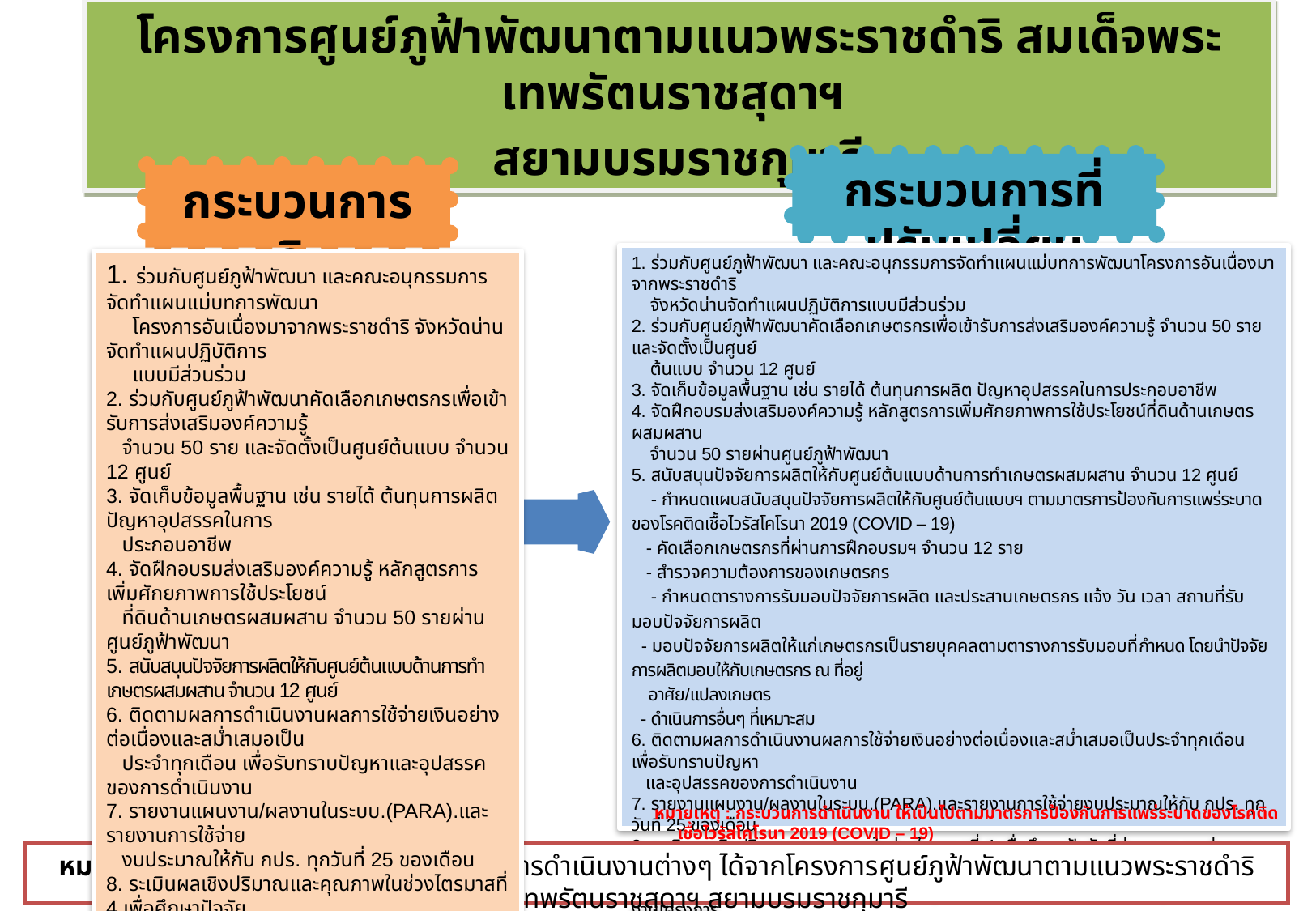

โครงการศูนย์ภูฟ้าพัฒนาตามแนวพระราชดำริ สมเด็จพระเทพรัตนราชสุดาฯ
สยามบรมราชกุมารี

กระบวนการที่ปรับเปลี่ยน
กระบวนการเดิม
1. ร่วมกับศูนย์ภูฟ้าพัฒนา และคณะอนุกรรมการจัดทำแผนแม่บทการพัฒนาโครงการอันเนื่องมาจากพระราชดำริ
    จังหวัดน่านจัดทำแผนปฏิบัติการแบบมีส่วนร่วม
2. ร่วมกับศูนย์ภูฟ้าพัฒนาคัดเลือกเกษตรกรเพื่อเข้ารับการส่งเสริมองค์ความรู้ จำนวน 50 ราย และจัดตั้งเป็นศูนย์
    ต้นแบบ จำนวน 12 ศูนย์
3. จัดเก็บข้อมูลพื้นฐาน เช่น รายได้ ต้นทุนการผลิต ปัญหาอุปสรรคในการประกอบอาชีพ
4. จัดฝึกอบรมส่งเสริมองค์ความรู้ หลักสูตรการเพิ่มศักยภาพการใช้ประโยชน์ที่ดินด้านเกษตรผสมผสาน
    จำนวน 50 รายผ่านศูนย์ภูฟ้าพัฒนา
5. สนับสนุนปัจจัยการผลิตให้กับศูนย์ต้นแบบด้านการทำเกษตรผสมผสาน จำนวน 12 ศูนย์
    - กำหนดแผนสนับสนุนปัจจัยการผลิตให้กับศูนย์ต้นแบบฯ ตามมาตรการป้องกันการแพร่ระบาดของโรคติดเชื้อไวรัสโคโรนา 2019 (COVID – 19)
   - คัดเลือกเกษตรกรที่ผ่านการฝึกอบรมฯ จำนวน 12 ราย
   - สำรวจความต้องการของเกษตรกร
    - กำหนดตารางการรับมอบปัจจัยการผลิต และประสานเกษตรกร แจ้ง วัน เวลา สถานที่รับมอบปัจจัยการผลิต
  - มอบปัจจัยการผลิตให้แก่เกษตรกรเป็นรายบุคคลตามตารางการรับมอบที่กำหนด โดยนำปัจจัยการผลิตมอบให้กับเกษตรกร ณ ที่อยู่
    อาศัย/แปลงเกษตร
  - ดำเนินการอื่นๆ ที่เหมาะสม
6. ติดตามผลการดำเนินงานผลการใช้จ่ายเงินอย่างต่อเนื่องและสม่ำเสมอเป็นประจำทุกเดือน เพื่อรับทราบปัญหา
   และอุปสรรคของการดำเนินงาน
7. รายงานแผนงาน/ผลงานในระบบ.(PARA).และรายงานการใช้จ่ายงบประมาณให้กับ กปร. ทุกวันที่ 25 ของเดือน
8. ระเมินผลเชิงปริมาณและคุณภาพในช่วงไตรมาสที่ 4 เพื่อศึกษาปัจจัยที่ส่งผลกระทบต่อการดำเนินงานโครงการ/
    และเกษตรกรที่ได้รับการฝึกอบรมนำความรู้ไปใช้ประโยชน์และการจัดทำเล่มสรุปผลการดำเนินงานโครงการ
9. เอกสารเผยแพร่ประชาสัมพันธ์ข้อมูลข่าวสารงานโครงการ/ผลสำเร็จของ
  เกษตรกรในช่องทางต่างๆ เช่นสื่อออนไลน์ เอกสาร เป็นต้น
10. พัฒนาศักยภาพเกษตรกร/เจ้าหน้าที่

1. ร่วมกับศูนย์ภูฟ้าพัฒนา และคณะอนุกรรมการจัดทำแผนแม่บทการพัฒนา
     โครงการอันเนื่องมาจากพระราชดำริ จังหวัดน่านจัดทำแผนปฏิบัติการ
     แบบมีส่วนร่วม
2. ร่วมกับศูนย์ภูฟ้าพัฒนาคัดเลือกเกษตรกรเพื่อเข้ารับการส่งเสริมองค์ความรู้
   จำนวน 50 ราย และจัดตั้งเป็นศูนย์ต้นแบบ จำนวน 12 ศูนย์
3. จัดเก็บข้อมูลพื้นฐาน เช่น รายได้ ต้นทุนการผลิต ปัญหาอุปสรรคในการ
   ประกอบอาชีพ
4. จัดฝึกอบรมส่งเสริมองค์ความรู้ หลักสูตรการเพิ่มศักยภาพการใช้ประโยชน์
   ที่ดินด้านเกษตรผสมผสาน จำนวน 50 รายผ่านศูนย์ภูฟ้าพัฒนา
5. สนับสนุนปัจจัยการผลิตให้กับศูนย์ต้นแบบด้านการทำเกษตรผสมผสาน จำนวน 12 ศูนย์
6. ติดตามผลการดำเนินงานผลการใช้จ่ายเงินอย่างต่อเนื่องและสม่ำเสมอเป็น
   ประจำทุกเดือน เพื่อรับทราบปัญหาและอุปสรรคของการดำเนินงาน
7. รายงานแผนงาน/ผลงานในระบบ.(PARA).และรายงานการใช้จ่าย
   งบประมาณให้กับ กปร. ทุกวันที่ 25 ของเดือน
8. ระเมินผลเชิงปริมาณและคุณภาพในช่วงไตรมาสที่ 4 เพื่อศึกษาปัจจัย
   ที่ส่งผลกระทบต่อการดำเนินงานโครงการ/และเกษตรกรที่ได้รับการ
   ฝึกอบรมนำความรู้ไปใช้ประโยชน์และการจัดทำเล่มสรุปผลการดำเนินงาน
   โครงการ
9. เอกสารเผยแพร่ประชาสัมพันธ์ข้อมูลข่าวสารงานโครงการ/ผลสำเร็จของ
  เกษตรกรในช่องทางต่างๆ เช่นสื่อออนไลน์ เอกสาร เป็นต้น
10. พัฒนาศักยภาพเกษตรกร/เจ้าหน้าที่

หมายเหตุ : กระบวนการดำเนินงาน ให้เป็นไปตามมาตรการป้องกันการแพร่ระบาดของโรคติดเชื้อไวรัสโคโรนา 2019 (COVID – 19)
หมายเหตุ สามารถศึกษารายละเอียดและวิธีการดำเนินงานต่างๆ ได้จากโครงการศูนย์ภูฟ้าพัฒนาตามแนวพระราชดำริ สมเด็จพระเทพรัตนราชสุดาฯ สยามบรมราชกุมารี
0